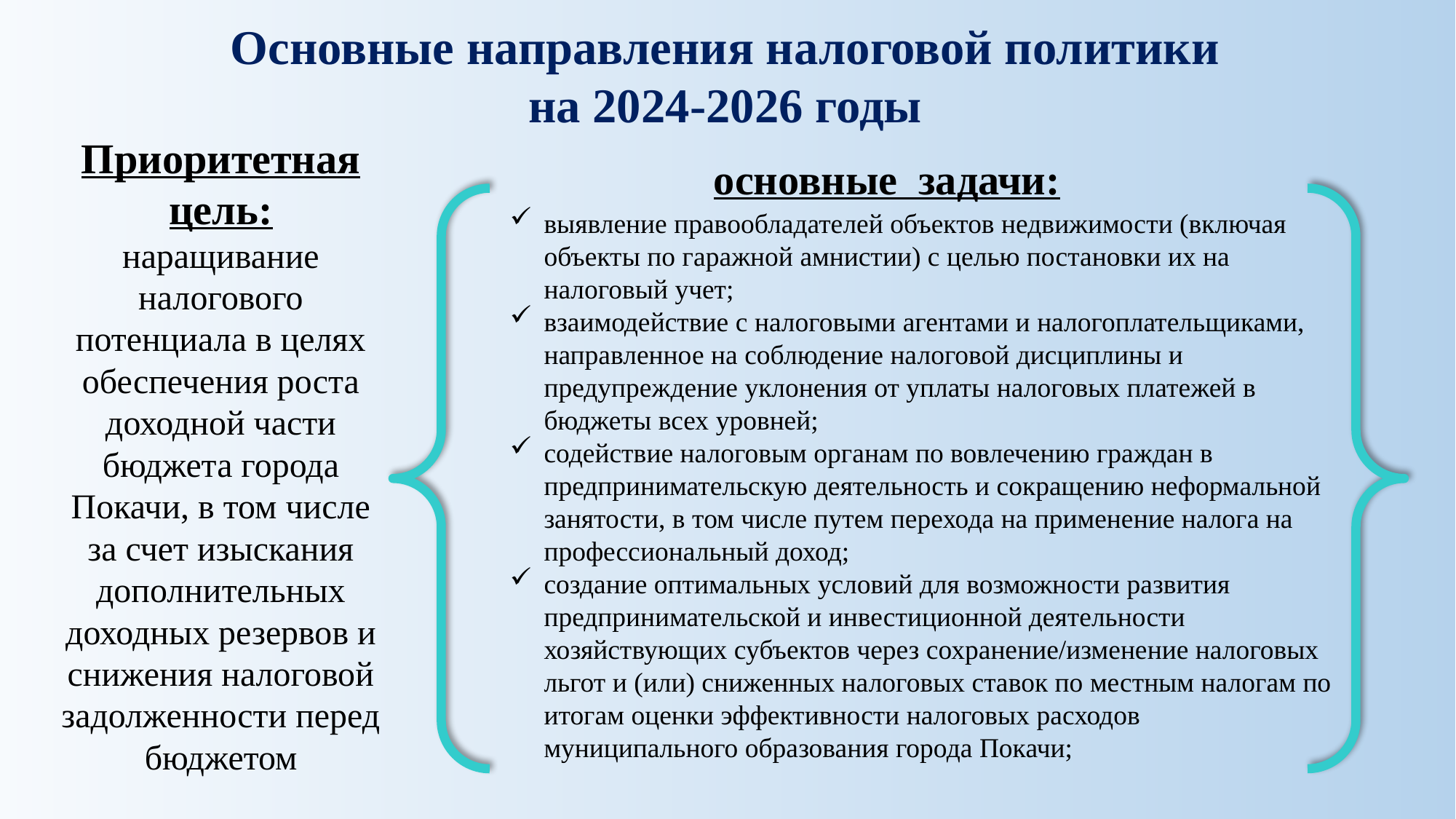

Основные направления налоговой политики
на 2024-2026 годы
Приоритетная цель:
наращивание налогового потенциала в целях обеспечения роста доходной части бюджета города Покачи, в том числе за счет изыскания дополнительных доходных резервов и снижения налоговой задолженности перед бюджетом

основные  задачи:

выявление правообладателей объектов недвижимости (включая объекты по гаражной амнистии) с целью постановки их на налоговый учет;
взаимодействие с налоговыми агентами и налогоплательщиками, направленное на соблюдение налоговой дисциплины и предупреждение уклонения от уплаты налоговых платежей в бюджеты всех уровней;
содействие налоговым органам по вовлечению граждан в предпринимательскую деятельность и сокращению неформальной занятости, в том числе путем перехода на применение налога на профессиональный доход;
создание оптимальных условий для возможности развития предпринимательской и инвестиционной деятельности хозяйствующих субъектов через сохранение/изменение налоговых льгот и (или) сниженных налоговых ставок по местным налогам по итогам оценки эффективности налоговых расходов муниципального образования города Покачи;